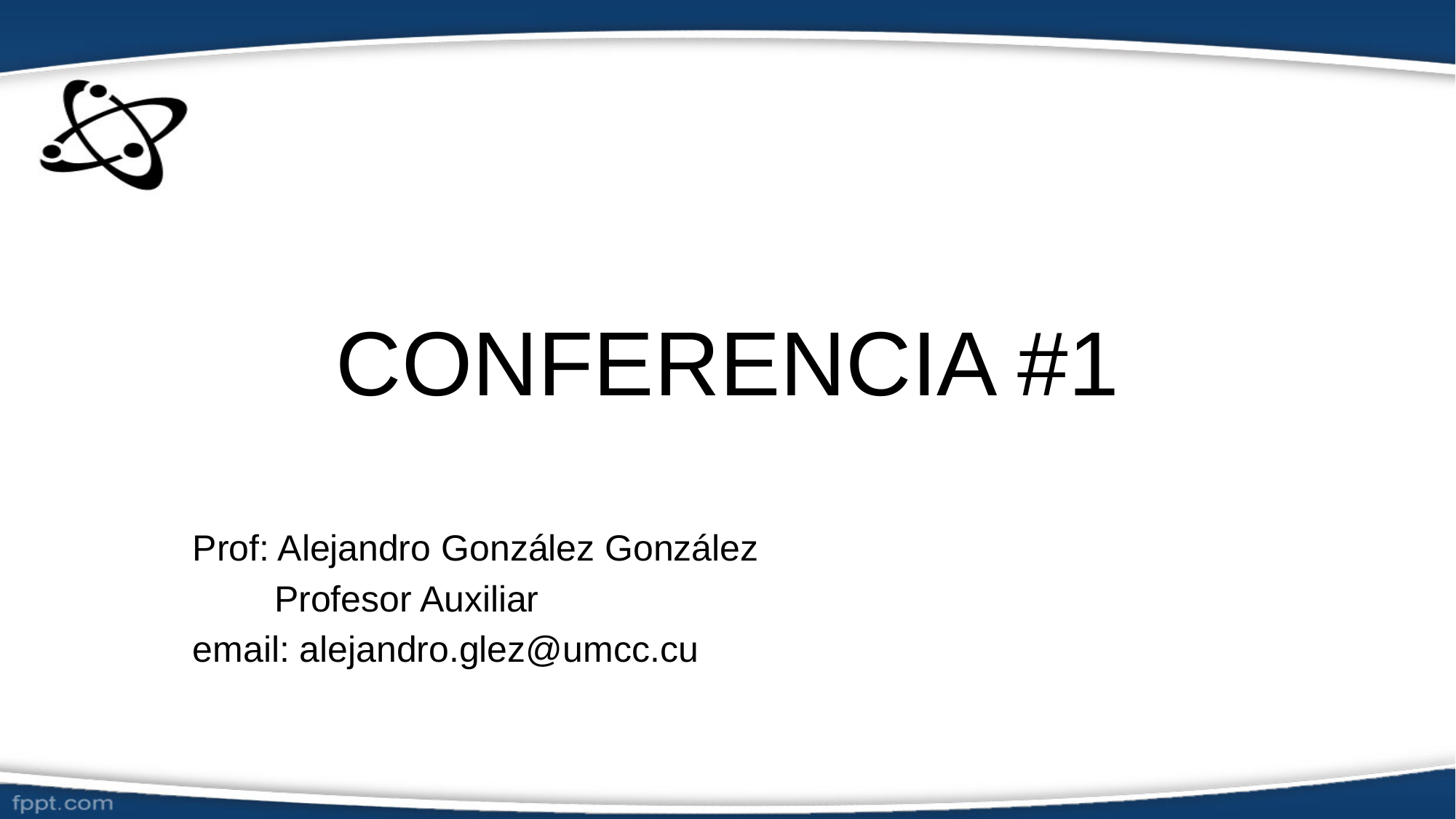

# CONFERENCIA #1
Prof: Alejandro González González
        Profesor Auxiliar
email: alejandro.glez@umcc.cu